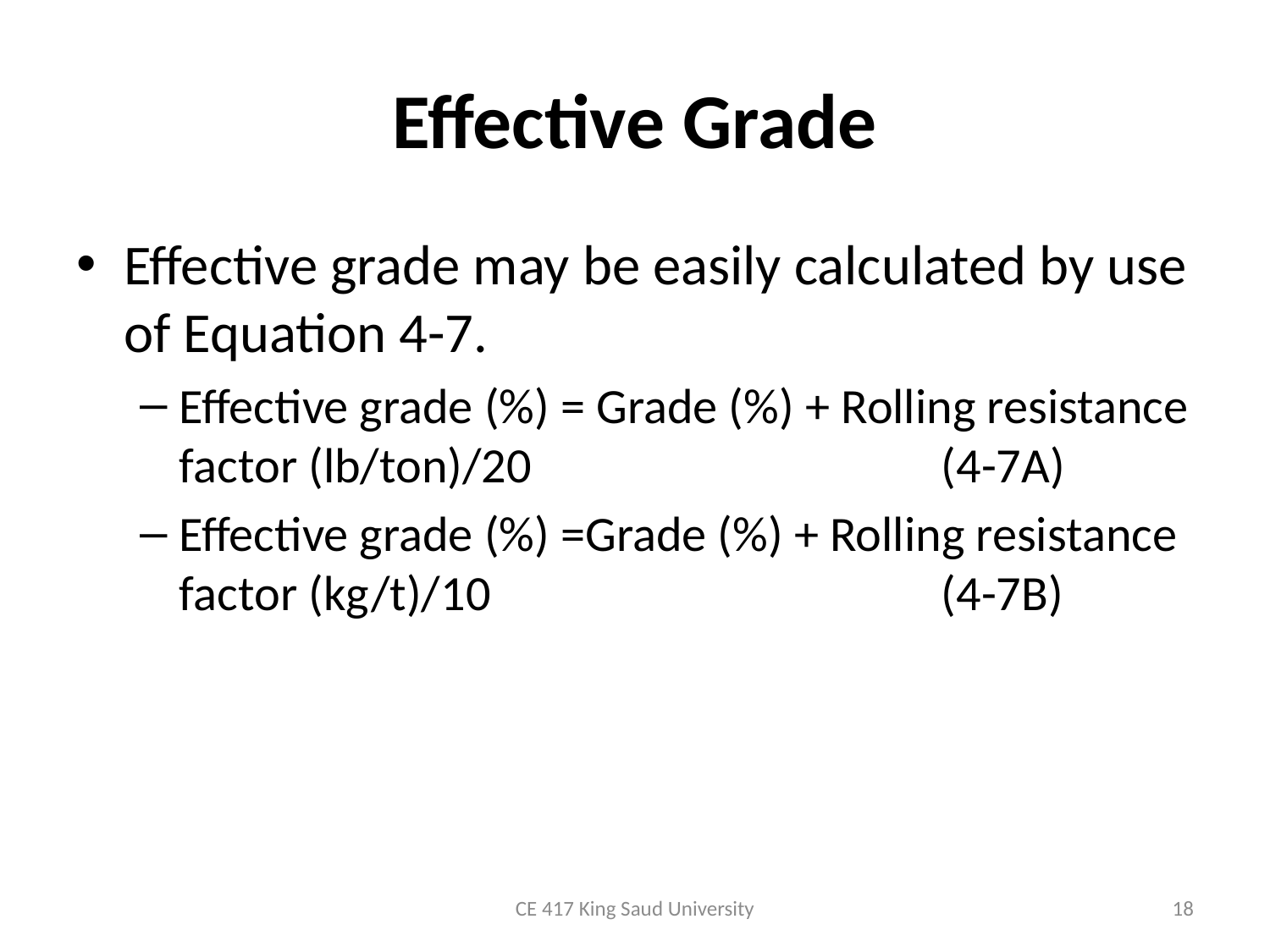

# Effective Grade
Effective grade may be easily calculated by use of Equation 4-7.
Effective grade (%) = Grade (%) + Rolling resistance factor (lb/ton)/20				(4-7A)
Effective grade (%) =Grade (%) + Rolling resistance factor (kg/t)/10				(4-7B)

CE 417 King Saud University
18